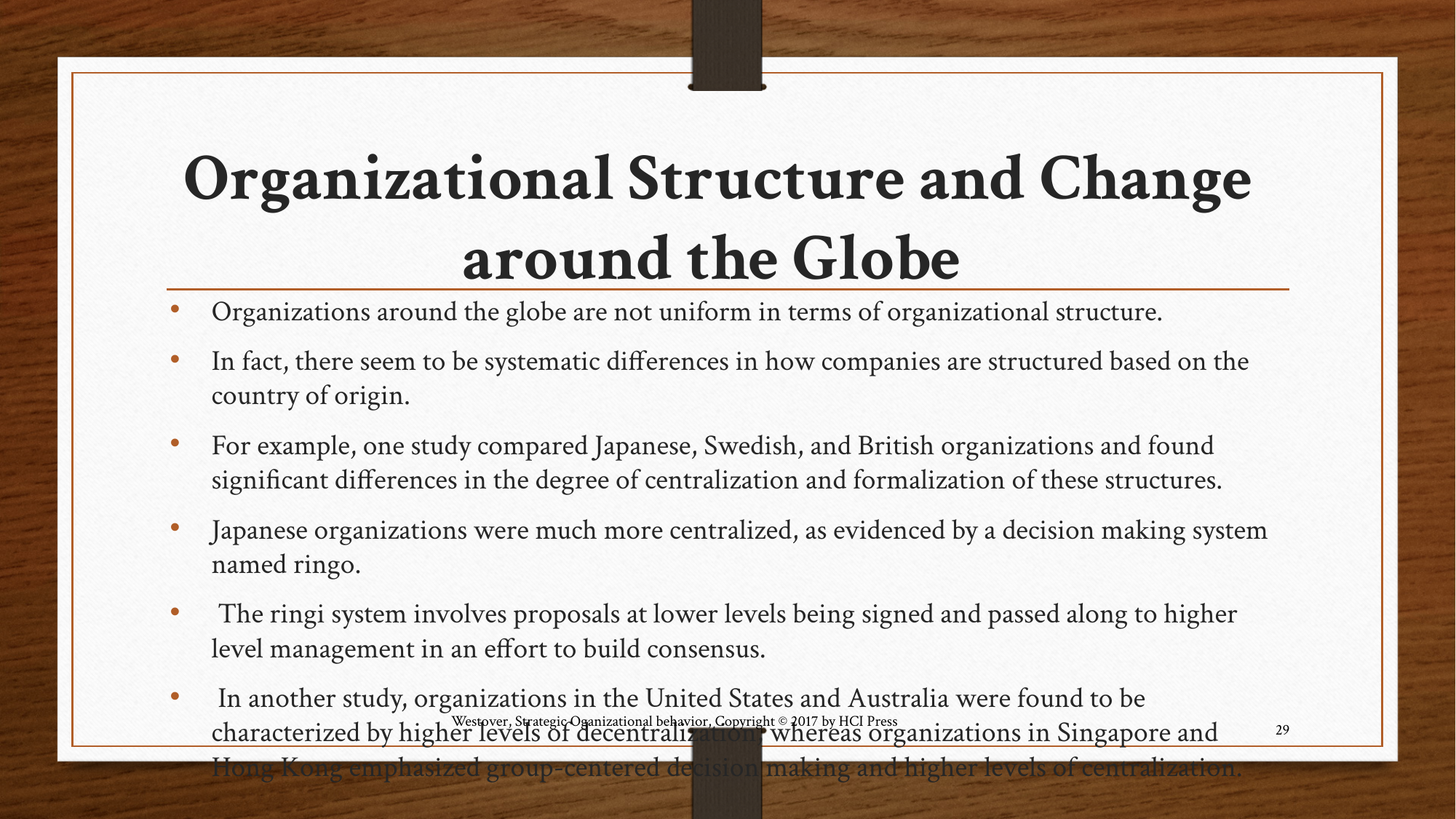

# Organizational Structure and Change around the Globe
Organizations around the globe are not uniform in terms of organizational structure.
In fact, there seem to be systematic differences in how companies are structured based on the country of origin.
For example, one study compared Japanese, Swedish, and British organizations and found significant differences in the degree of centralization and formalization of these structures.
Japanese organizations were much more centralized, as evidenced by a decision making system named ringo.
 The ringi system involves proposals at lower levels being signed and passed along to higher level management in an effort to build consensus.
 In another study, organizations in the United States and Australia were found to be characterized by higher levels of decentralization, whereas organizations in Singapore and Hong Kong emphasized group-centered decision making and higher levels of centralization.
29
Westover, Strategic Oganizational behavior, Copyright © 2017 by HCI Press